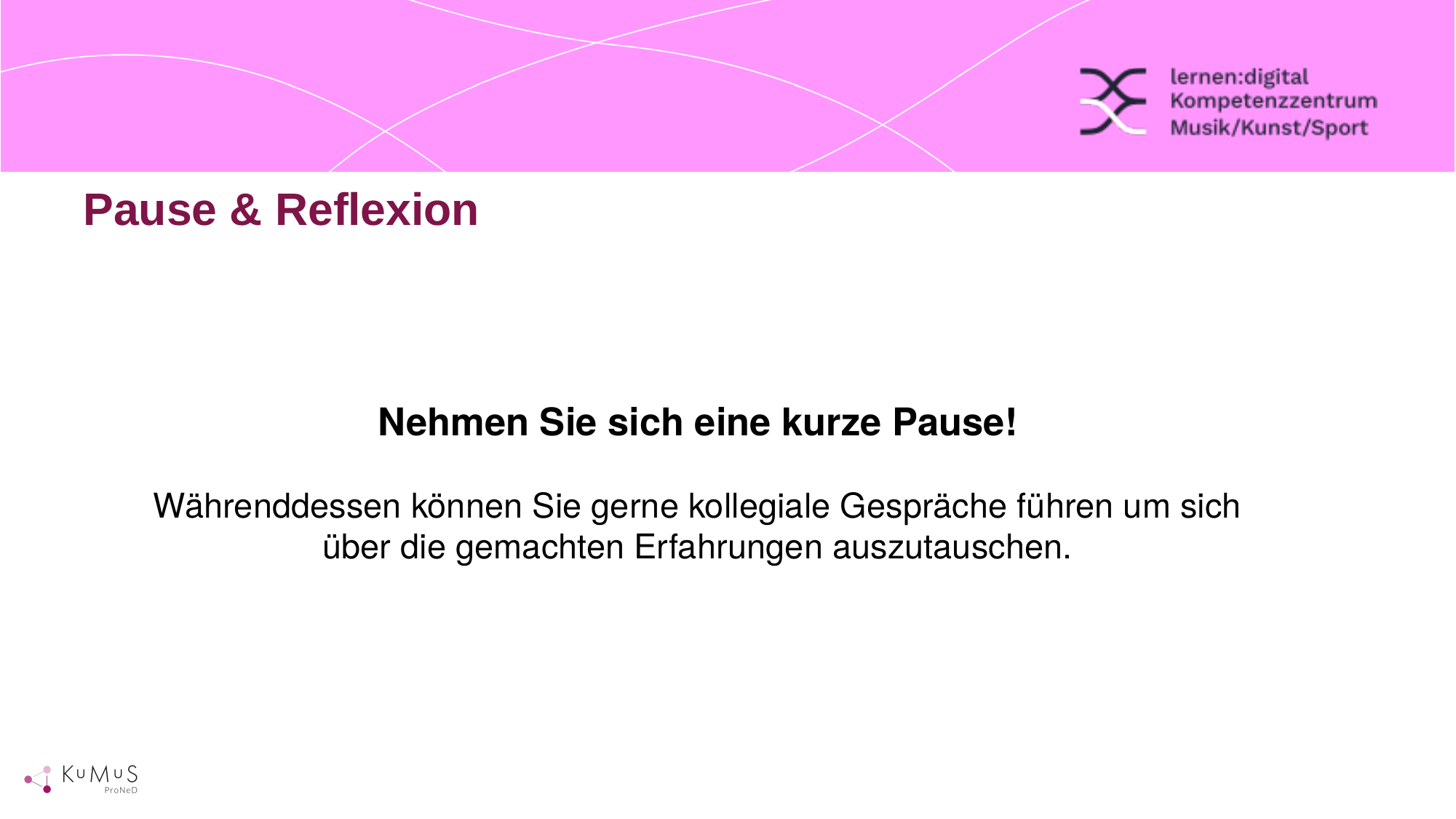

Pause & Reflexion
Nehmen Sie sich eine kurze Pause!
Währenddessen können Sie gerne kollegiale Gespräche führen um sich über die gemachten Erfahrungen auszutauschen.